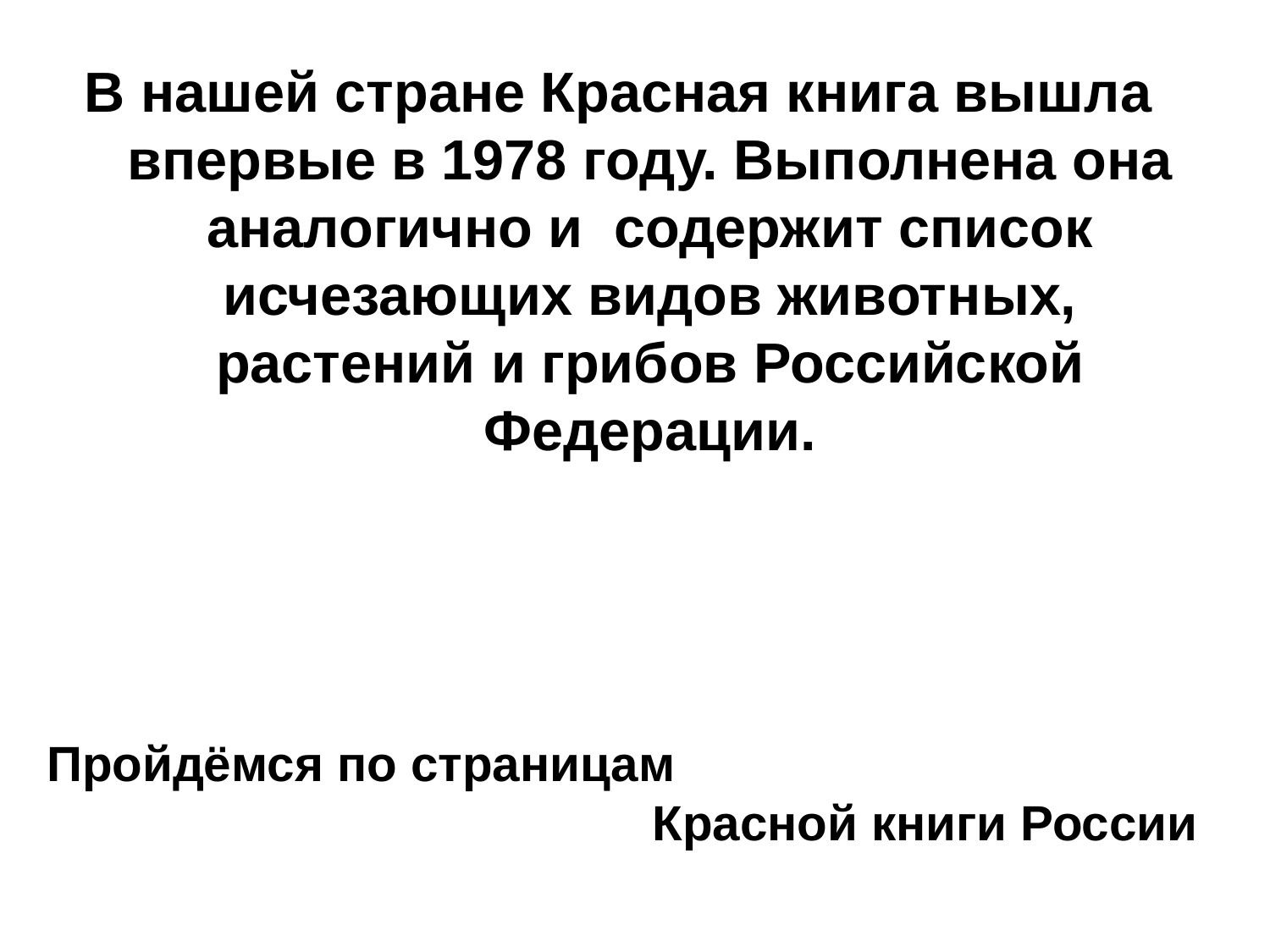

В нашей стране Красная книга вышла  впервые в 1978 году. Выполнена она аналогично и  содержит список исчезающих видов животных, растений и грибов Российской Федерации.

#
Пройдёмся по страницам
                                            Красной книги России